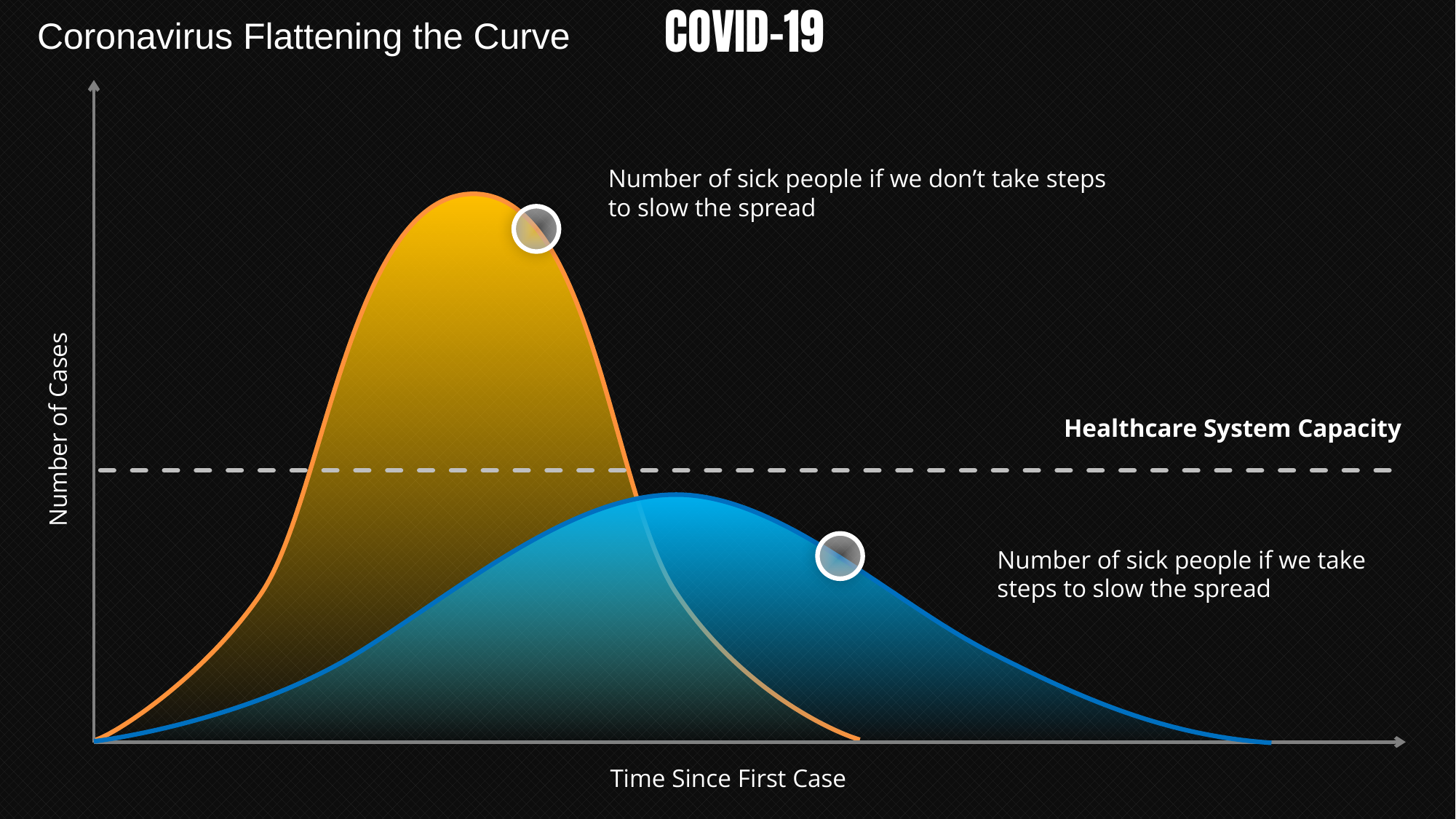

COVID-19
Coronavirus Flattening the Curve
Number of sick people if we don’t take steps to slow the spread
Number of Cases

Time Since First Case
Healthcare System Capacity

Number of sick people if we take steps to slow the spread